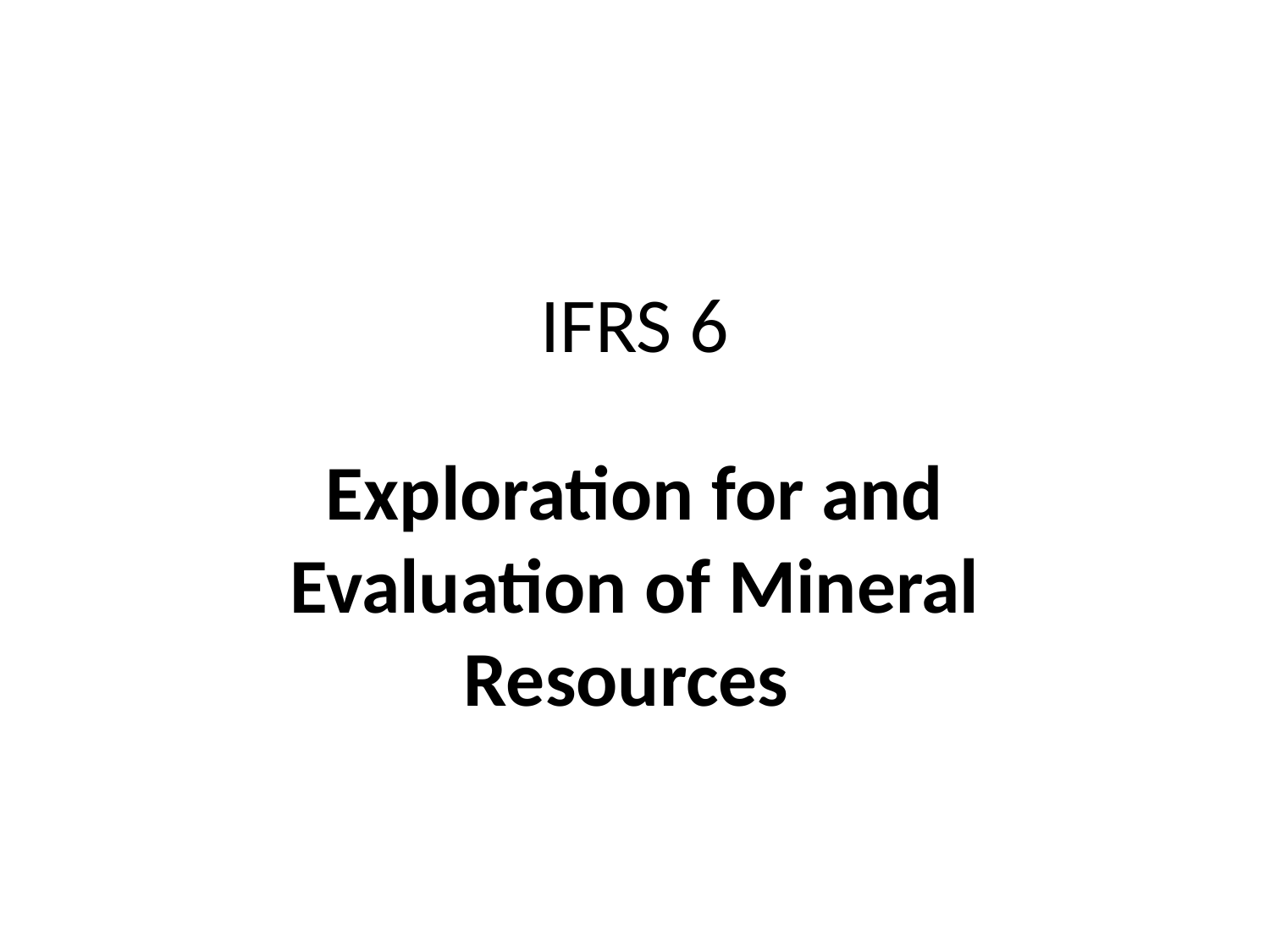

# IFRS 6
Exploration for and Evaluation of Mineral Resources